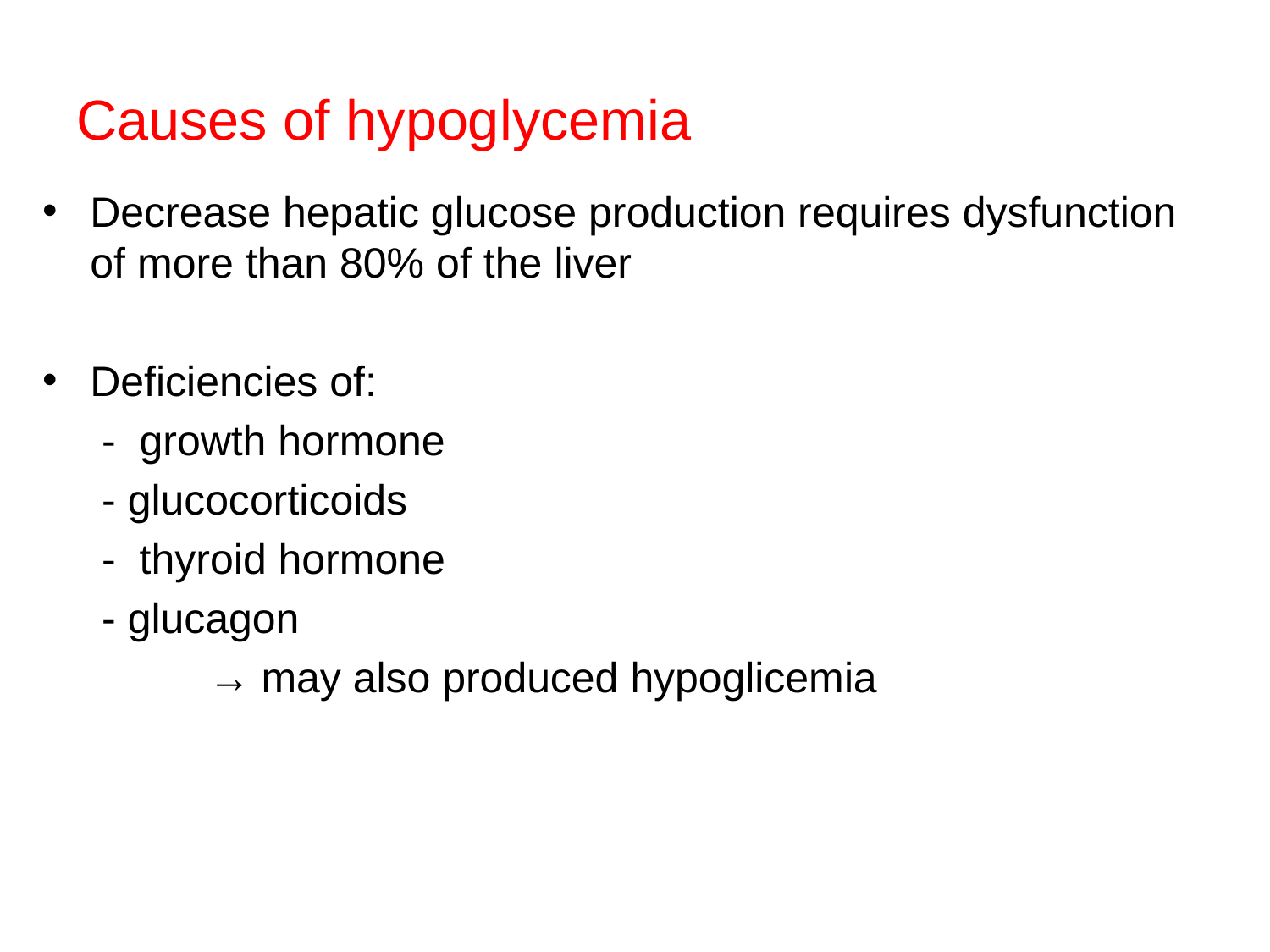

# Causes of hypoglycemia
Decrease hepatic glucose production requires dysfunction of more than 80% of the liver

Deficiencies of:
     -  growth hormone
     - glucocorticoids
     -  thyroid hormone
     - glucagon
              → may also produced hypoglicemia